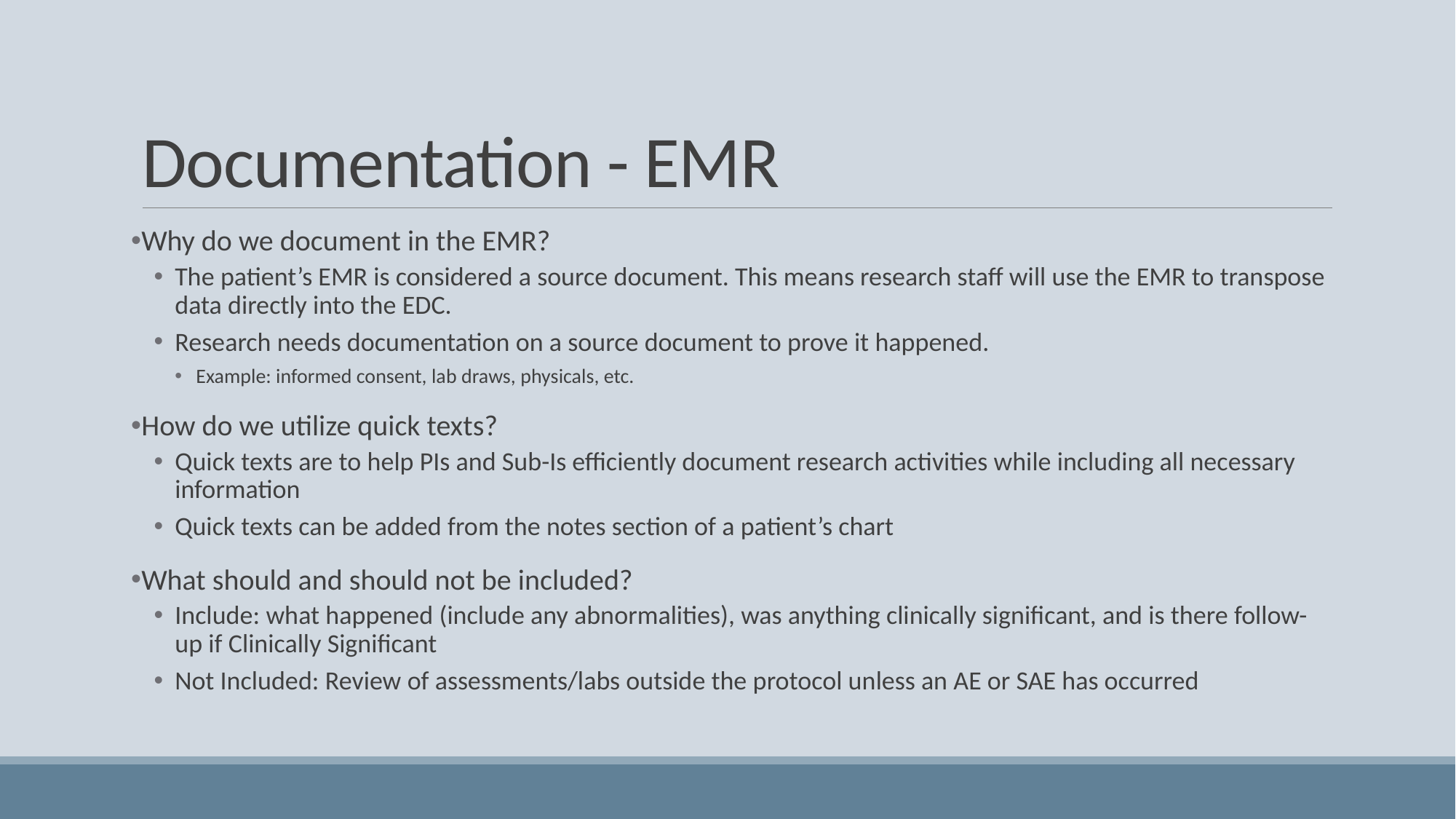

# Documentation - EMR
Why do we document in the EMR?
The patient’s EMR is considered a source document. This means research staff will use the EMR to transpose data directly into the EDC.
Research needs documentation on a source document to prove it happened.
Example: informed consent, lab draws, physicals, etc.
How do we utilize quick texts?
Quick texts are to help PIs and Sub-Is efficiently document research activities while including all necessary information
Quick texts can be added from the notes section of a patient’s chart
What should and should not be included?
Include: what happened (include any abnormalities), was anything clinically significant, and is there follow-up if Clinically Significant
Not Included: Review of assessments/labs outside the protocol unless an AE or SAE has occurred